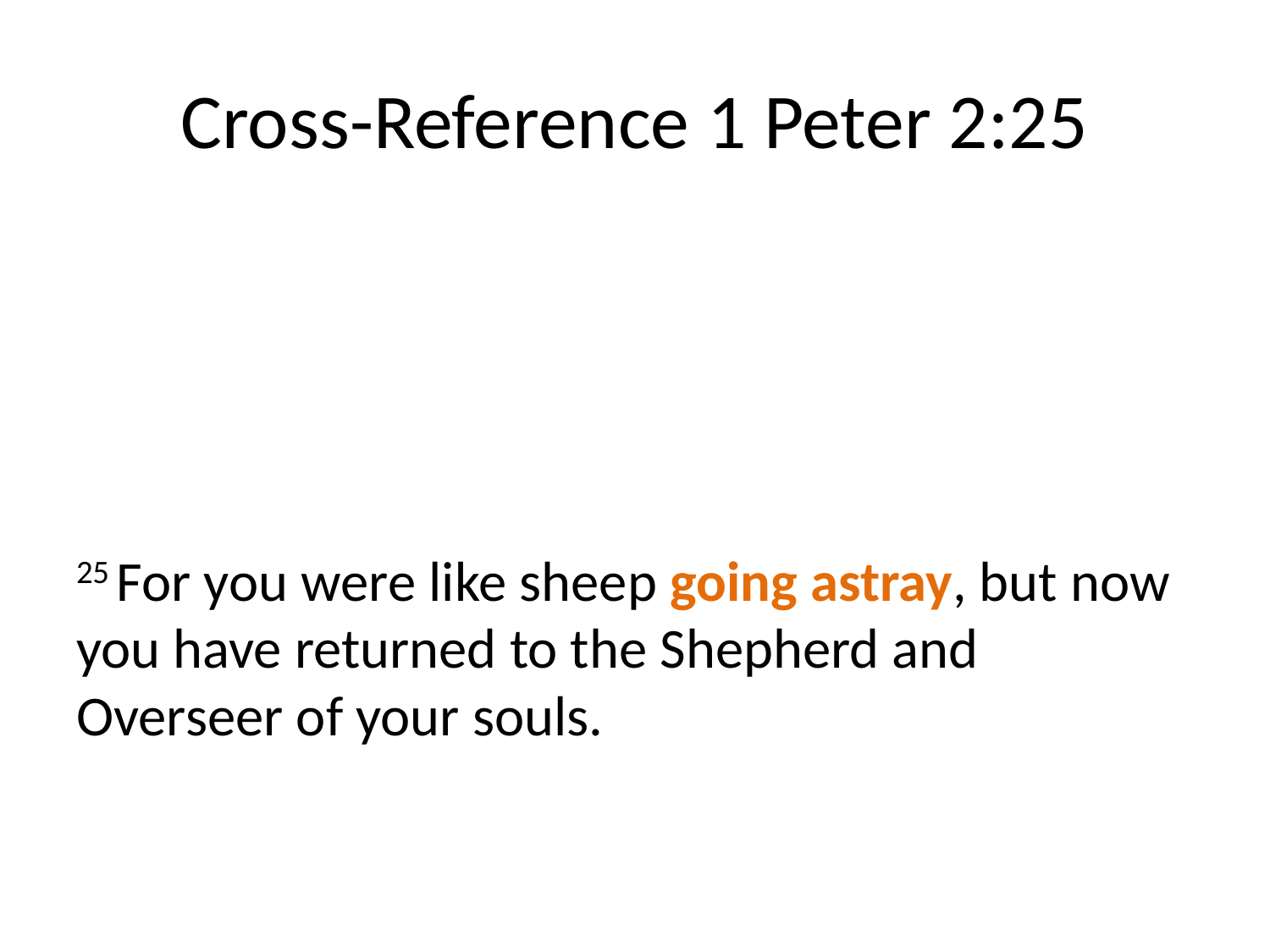

# Cross-Reference 1 Peter 2:25

25 For you were like sheep going astray, but now you have returned to the Shepherd and Overseer of your souls.